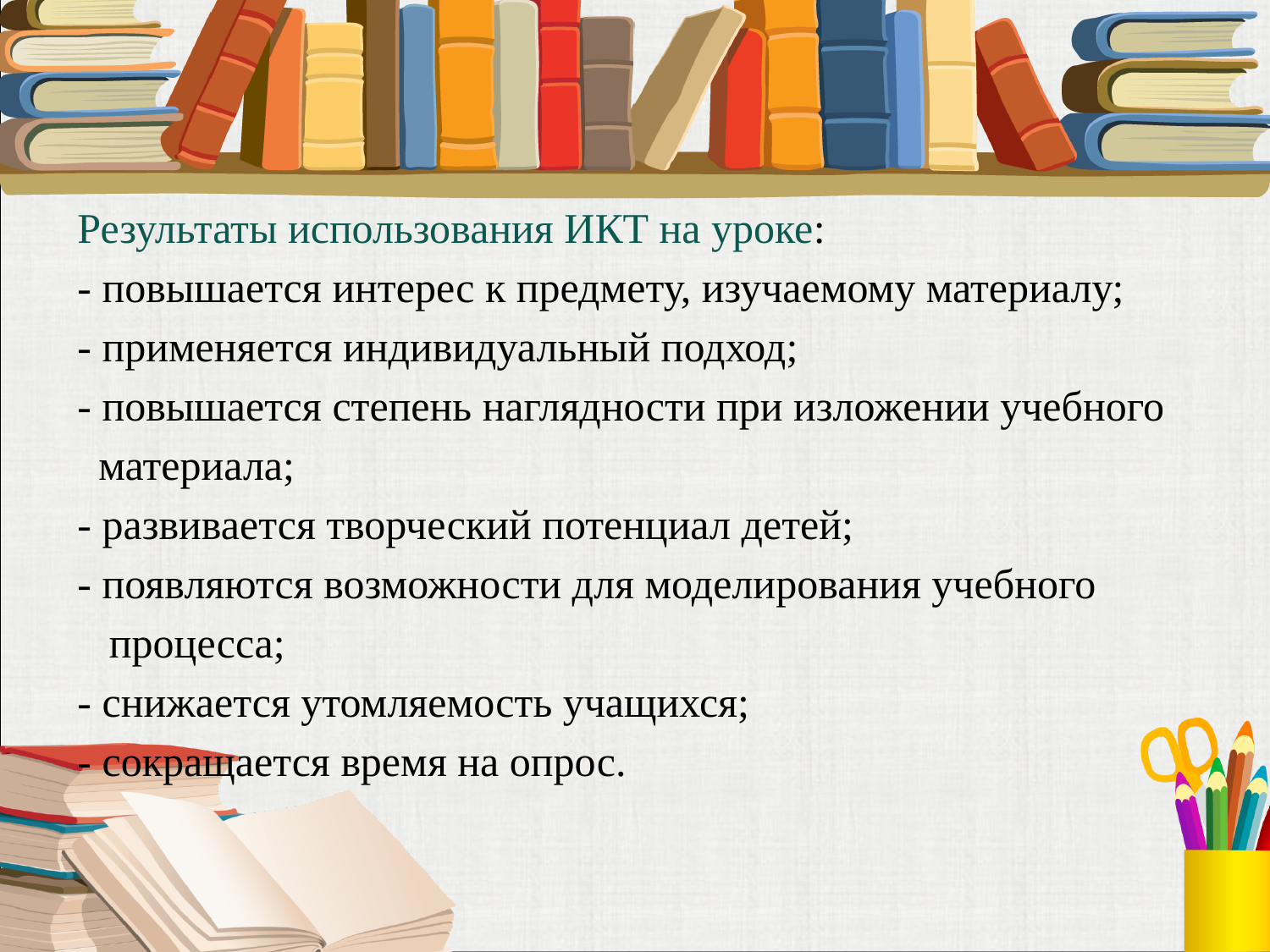

Результаты использования ИКТ на уроке:
- повышается интерес к предмету, изучаемому материалу;
- применяется индивидуальный подход;
- повышается степень наглядности при изложении учебного
  материала;
- развивается творческий потенциал детей;
- появляются возможности для моделирования учебного
   процесса;
- снижается утомляемость учащихся;
- сокращается время на опрос.